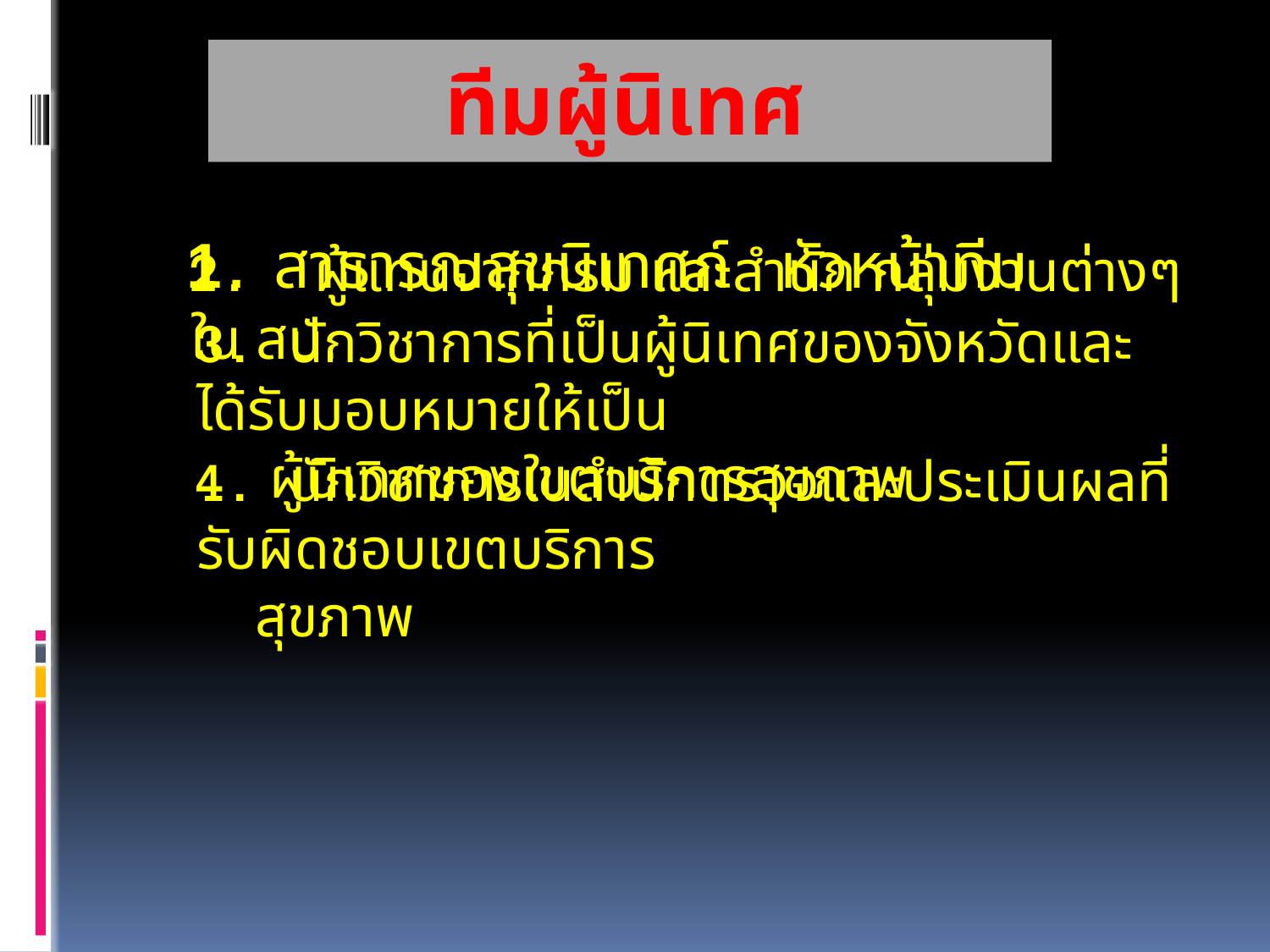

ทีมผู้นิเทศ

1. สาธารณสุขนิเทศก์   หัวหน้าทีม
2.  ผู้แทนจากกรม และสำนัก กลุ่มงานต่างๆใน สป.
3. นักวิชาการที่เป็นผู้นิเทศของจังหวัดและได้รับมอบหมายให้เป็น
     ผู้นิเทศของเขตบริการสุขภาพ
4. นักวิชาการในสำนักตรวจและประเมินผลที่รับผิดชอบเขตบริการ
    สุขภาพ